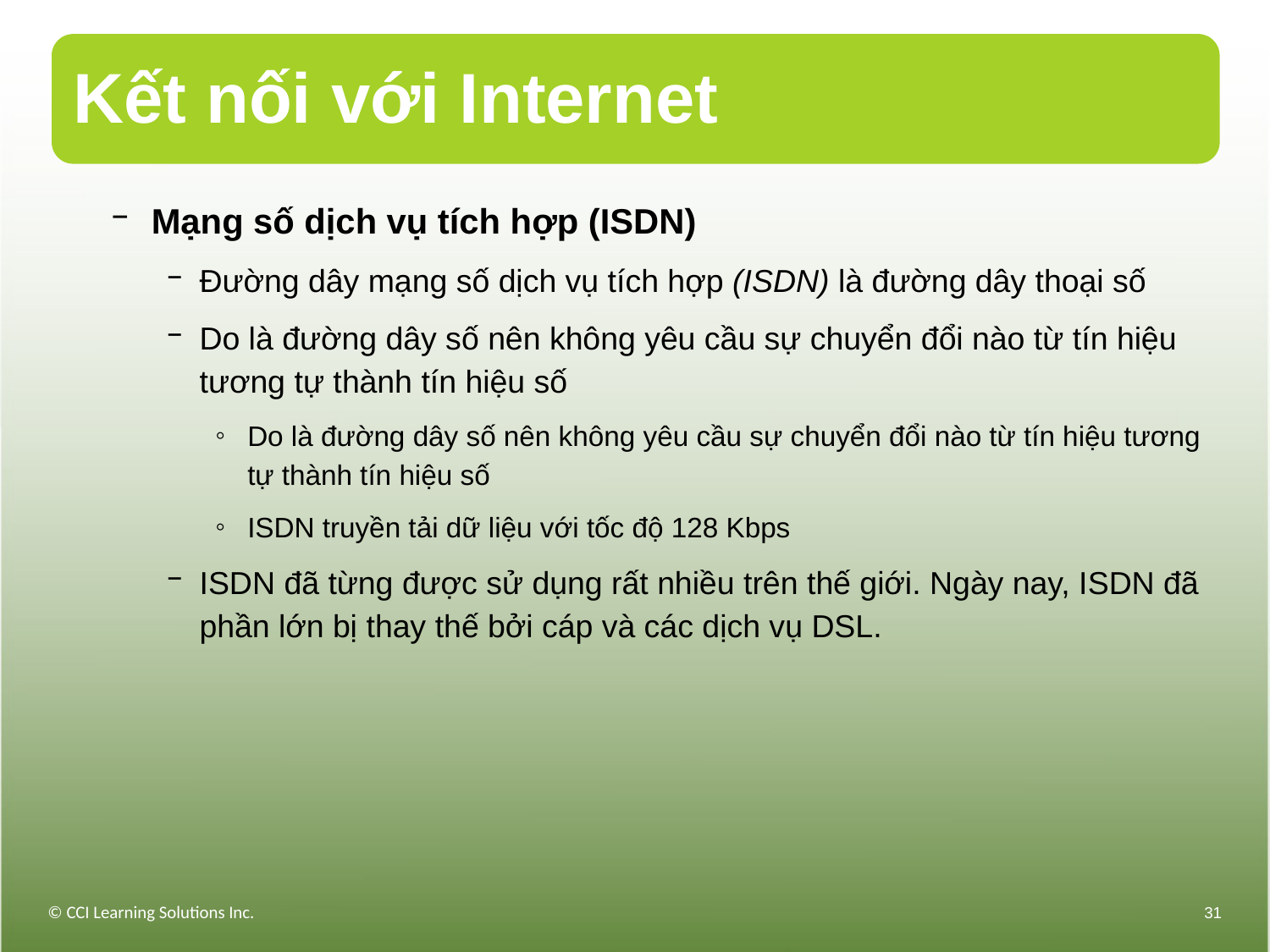

# Kết nối với Internet
Mạng số dịch vụ tích hợp (ISDN)
Đường dây mạng số dịch vụ tích hợp (ISDN) là đường dây thoại số
Do là đường dây số nên không yêu cầu sự chuyển đổi nào từ tín hiệu tương tự thành tín hiệu số
Do là đường dây số nên không yêu cầu sự chuyển đổi nào từ tín hiệu tương tự thành tín hiệu số
ISDN truyền tải dữ liệu với tốc độ 128 Kbps
ISDN đã từng được sử dụng rất nhiều trên thế giới. Ngày nay, ISDN đã phần lớn bị thay thế bởi cáp và các dịch vụ DSL.

© CCI Learning Solutions Inc.
31